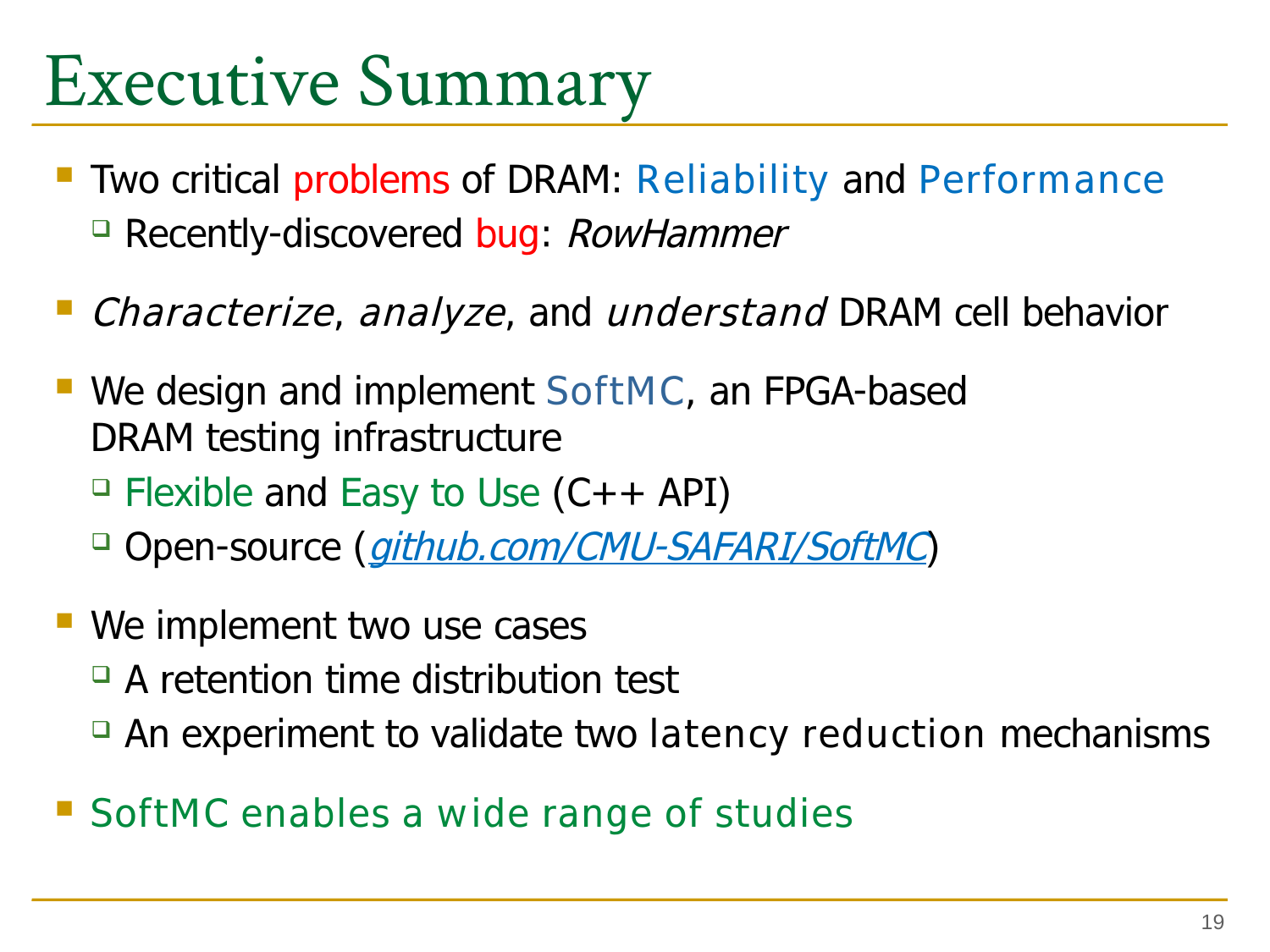

# Executive Summary
Two critical problems of DRAM: Reliability and Performance
Recently-discovered bug: RowHammer

Characterize, analyze, and understand DRAM cell behavior

We design and implement SoftMC, an FPGA-based
DRAM testing infrastructure
Flexible and Easy to Use (C++ API)
Open-source (github.com/CMU-SAFARI/SoftMC)

We implement two use cases
A retention time distribution test
An experiment to validate two latency reduction mechanisms

SoftMC enables a wide range of studies
19